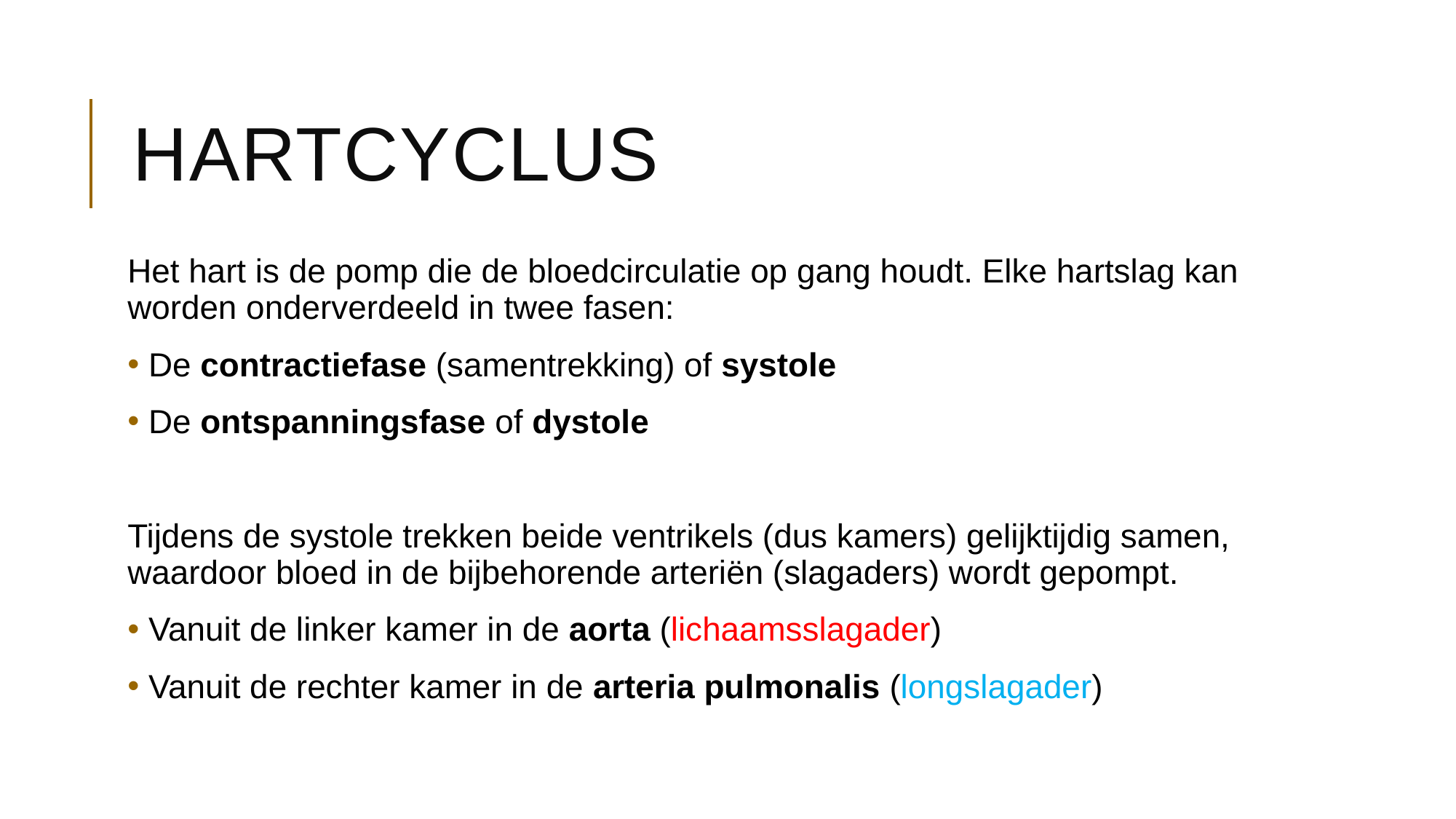

# Hartcyclus
Het hart is de pomp die de bloedcirculatie op gang houdt. Elke hartslag kan worden onderverdeeld in twee fasen:
 De contractiefase (samentrekking) of systole
 De ontspanningsfase of dystole

Tijdens de systole trekken beide ventrikels (dus kamers) gelijktijdig samen, waardoor bloed in de bijbehorende arteriën (slagaders) wordt gepompt.
 Vanuit de linker kamer in de aorta (lichaamsslagader)
 Vanuit de rechter kamer in de arteria pulmonalis (longslagader)